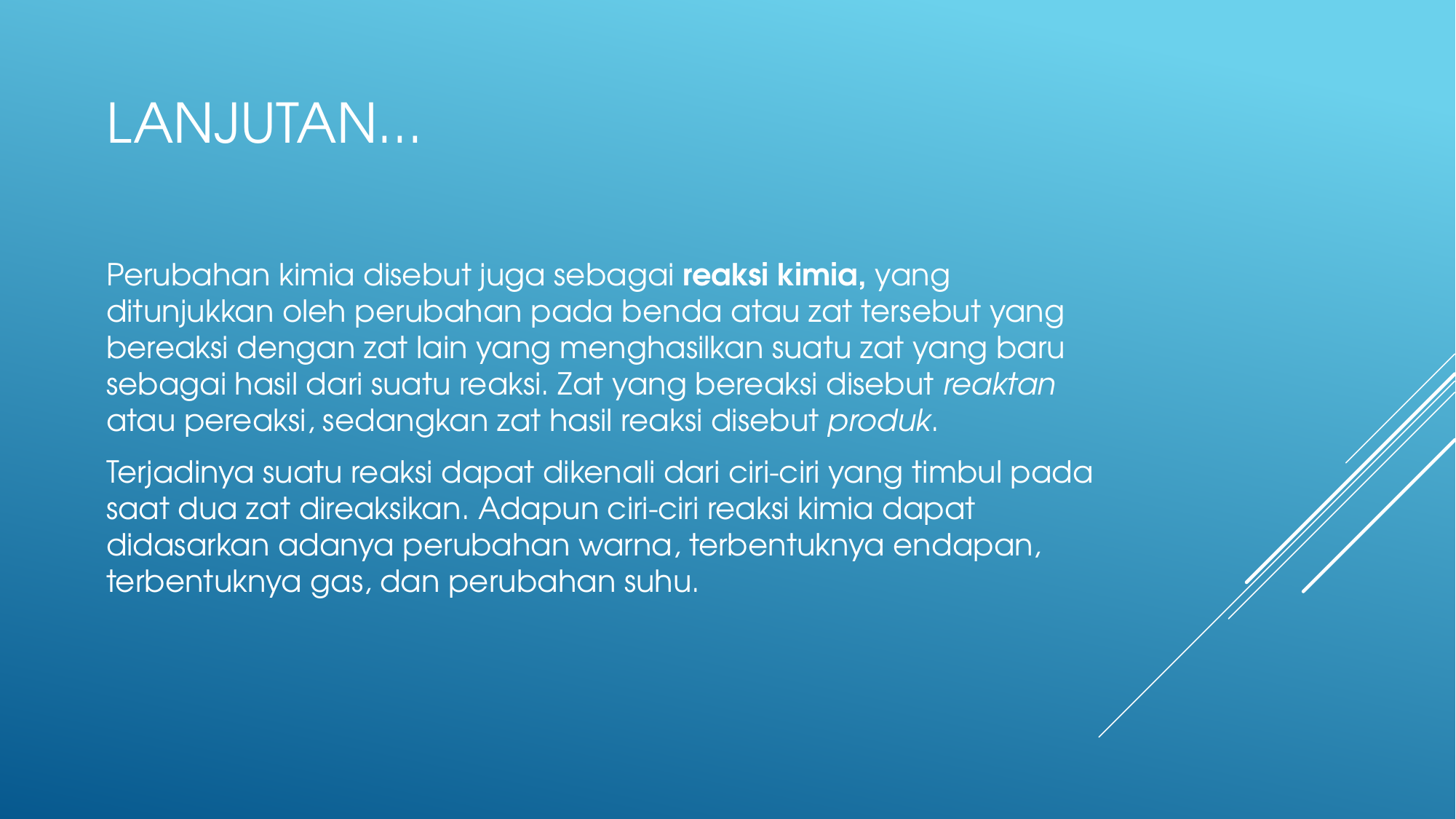

# Lanjutan...
Perubahan kimia disebut juga sebagai reaksi kimia, yang ditunjukkan oleh perubahan pada benda atau zat tersebut yang bereaksi dengan zat lain yang menghasilkan suatu zat yang baru sebagai hasil dari suatu reaksi. Zat yang bereaksi disebut reaktan atau pereaksi, sedangkan zat hasil reaksi disebut produk.
Terjadinya suatu reaksi dapat dikenali dari ciri-ciri yang timbul pada saat dua zat direaksikan. Adapun ciri-ciri reaksi kimia dapat didasarkan adanya perubahan warna, terbentuknya endapan, terbentuknya gas, dan perubahan suhu.